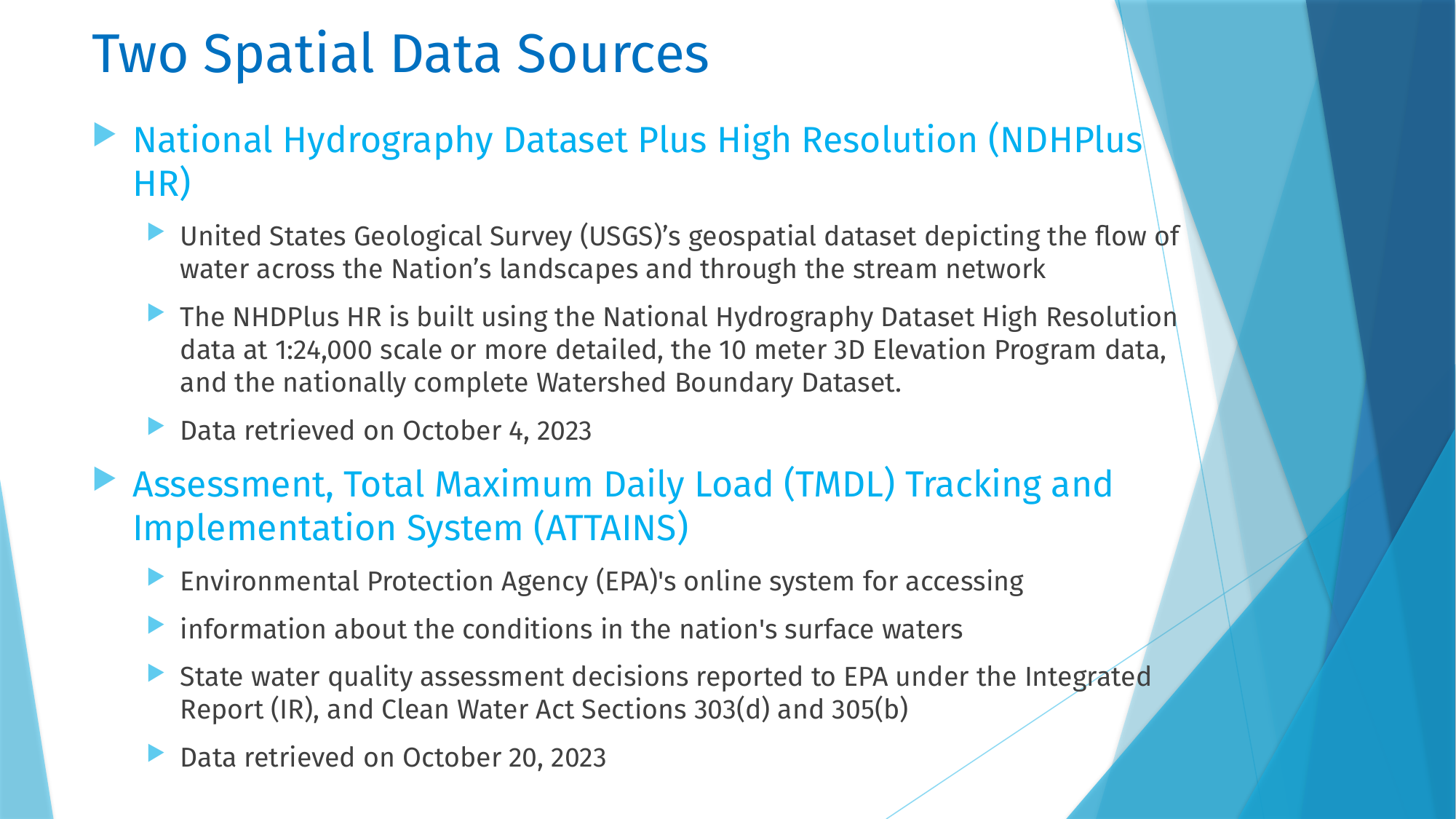

# Two Spatial Data Sources
National Hydrography Dataset Plus High Resolution (NDHPlus HR)
United States Geological Survey (USGS)’s geospatial dataset depicting the flow of water across the Nation’s landscapes and through the stream network
The NHDPlus HR is built using the National Hydrography Dataset High Resolution data at 1:24,000 scale or more detailed, the 10 meter 3D Elevation Program data, and the nationally complete Watershed Boundary Dataset.
Data retrieved on October 4, 2023
Assessment, Total Maximum Daily Load (TMDL) Tracking and Implementation System (ATTAINS)
Environmental Protection Agency (EPA)'s online system for accessing
information about the conditions in the nation's surface waters
State water quality assessment decisions reported to EPA under the Integrated Report (IR), and Clean Water Act Sections 303(d) and 305(b)
Data retrieved on October 20, 2023